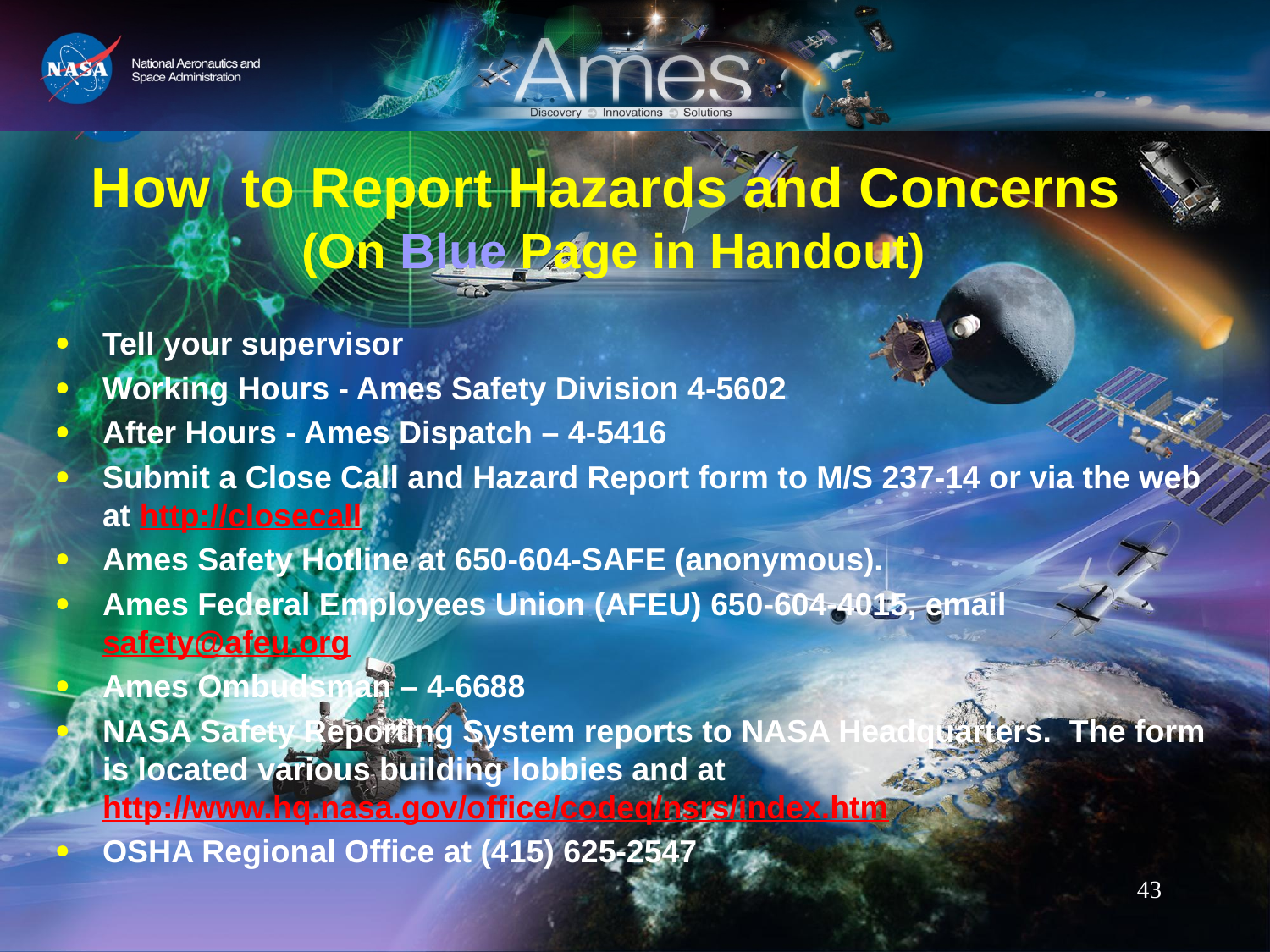

How  to Report Hazards and Concerns
(On Blue Page in Handout)
Tell your supervisor
Working Hours - Ames Safety Division 4-5602
After Hours - Ames Dispatch – 4-5416
Submit a Close Call and Hazard Report form to M/S 237-14 or via the web at http://closecall
Ames Safety Hotline at 650-604-SAFE (anonymous).
Ames Federal Employees Union (AFEU) 650-604-4015, email safety@afeu.org
Ames Ombudsman – 4-6688
NASA Safety Reporting System reports to NASA Headquarters.  The form is located various building lobbies and at http://www.hq.nasa.gov/office/codeq/nsrs/index.htm
OSHA Regional Office at (415) 625-2547

43